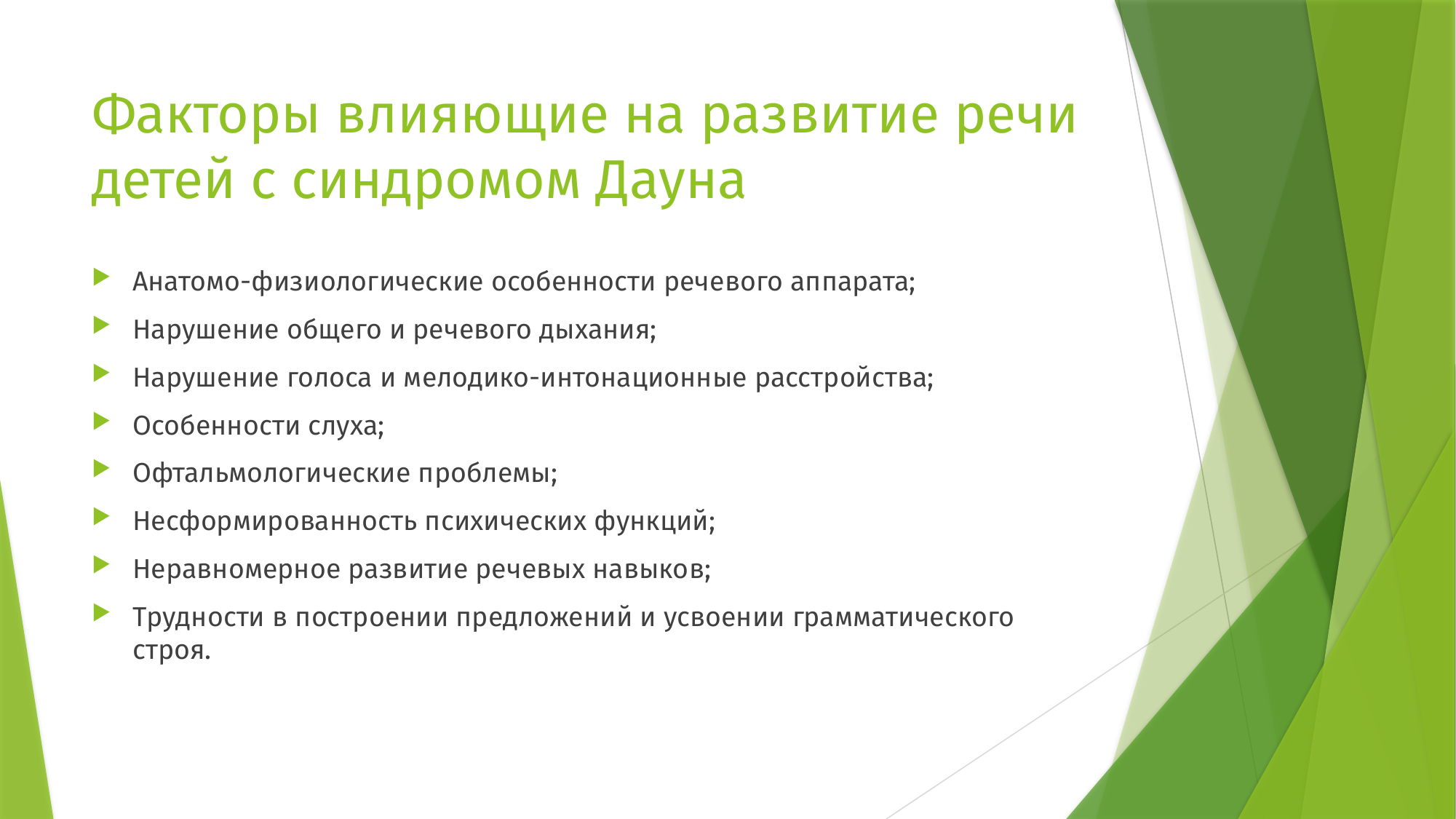

# Факторы влияющие на развитие речи детей с синдромом Дауна
Анатомо-физиологические особенности речевого аппарата;
Нарушение общего и речевого дыхания;
Нарушение голоса и мелодико-интонационные расстройства;
Особенности слуха;
Офтальмологические проблемы;
Несформированность психических функций;
Неравномерное развитие речевых навыков;
Трудности в построении предложений и усвоении грамматического строя.